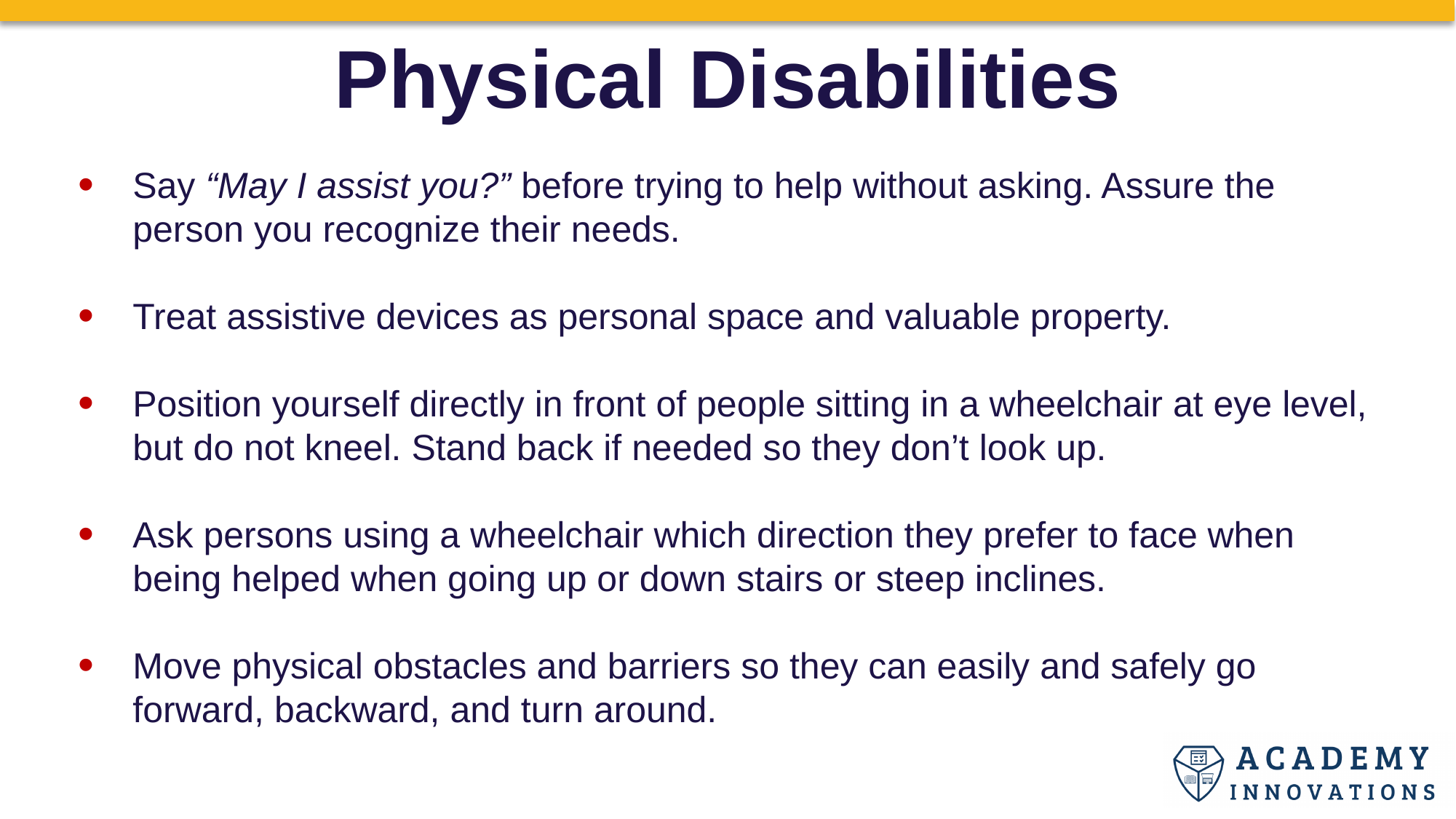

Physical Disabilities
Say “May I assist you?” before trying to help without asking. Assure the person you recognize their needs.

Treat assistive devices as personal space and valuable property.

Position yourself directly in front of people sitting in a wheelchair at eye level, but do not kneel. Stand back if needed so they don’t look up.

Ask persons using a wheelchair which direction they prefer to face when being helped when going up or down stairs or steep inclines.

Move physical obstacles and barriers so they can easily and safely go forward, backward, and turn around.